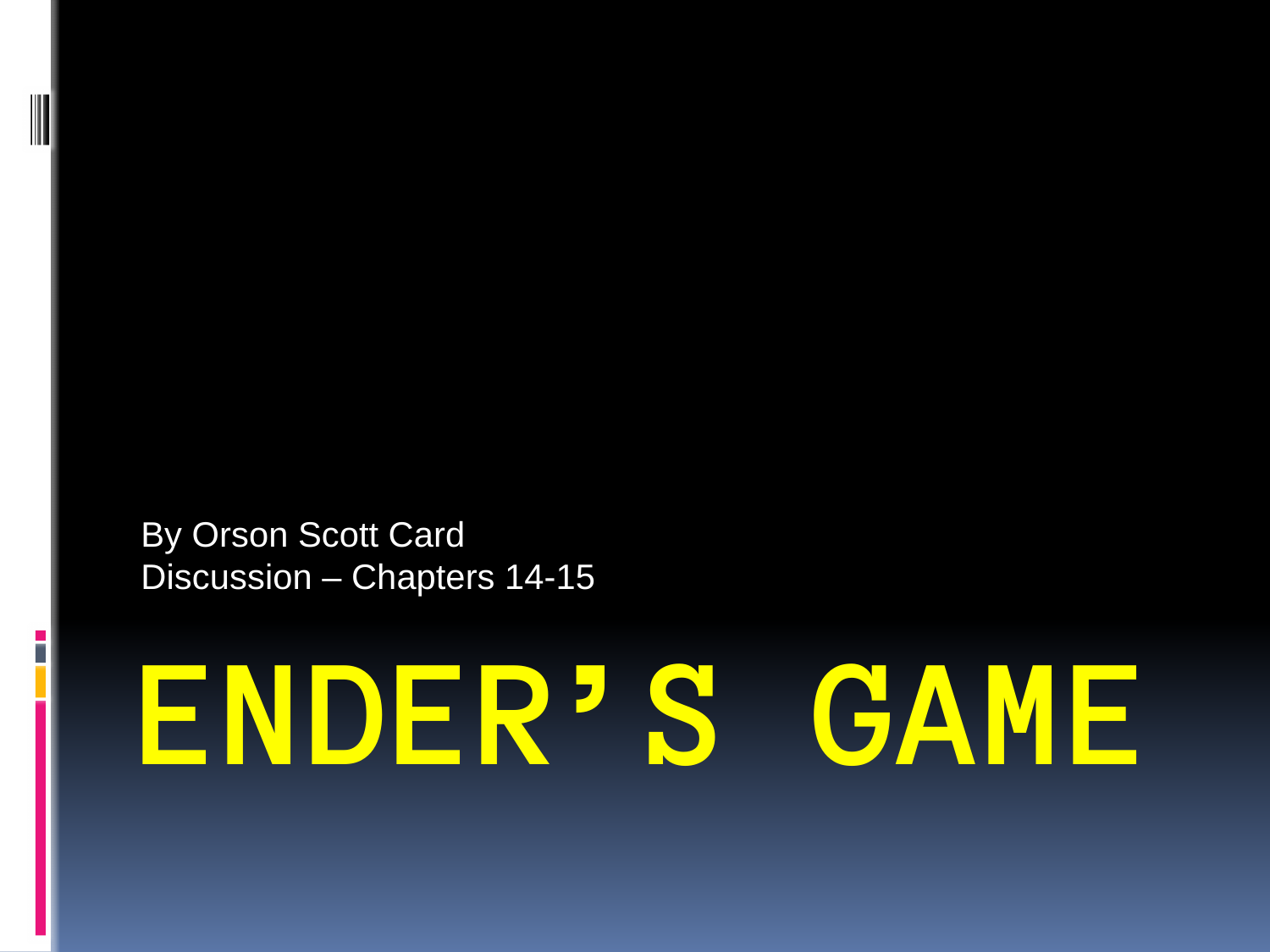

By Orson Scott Card
Discussion – Chapters 14-15
# ENDER’S GAME